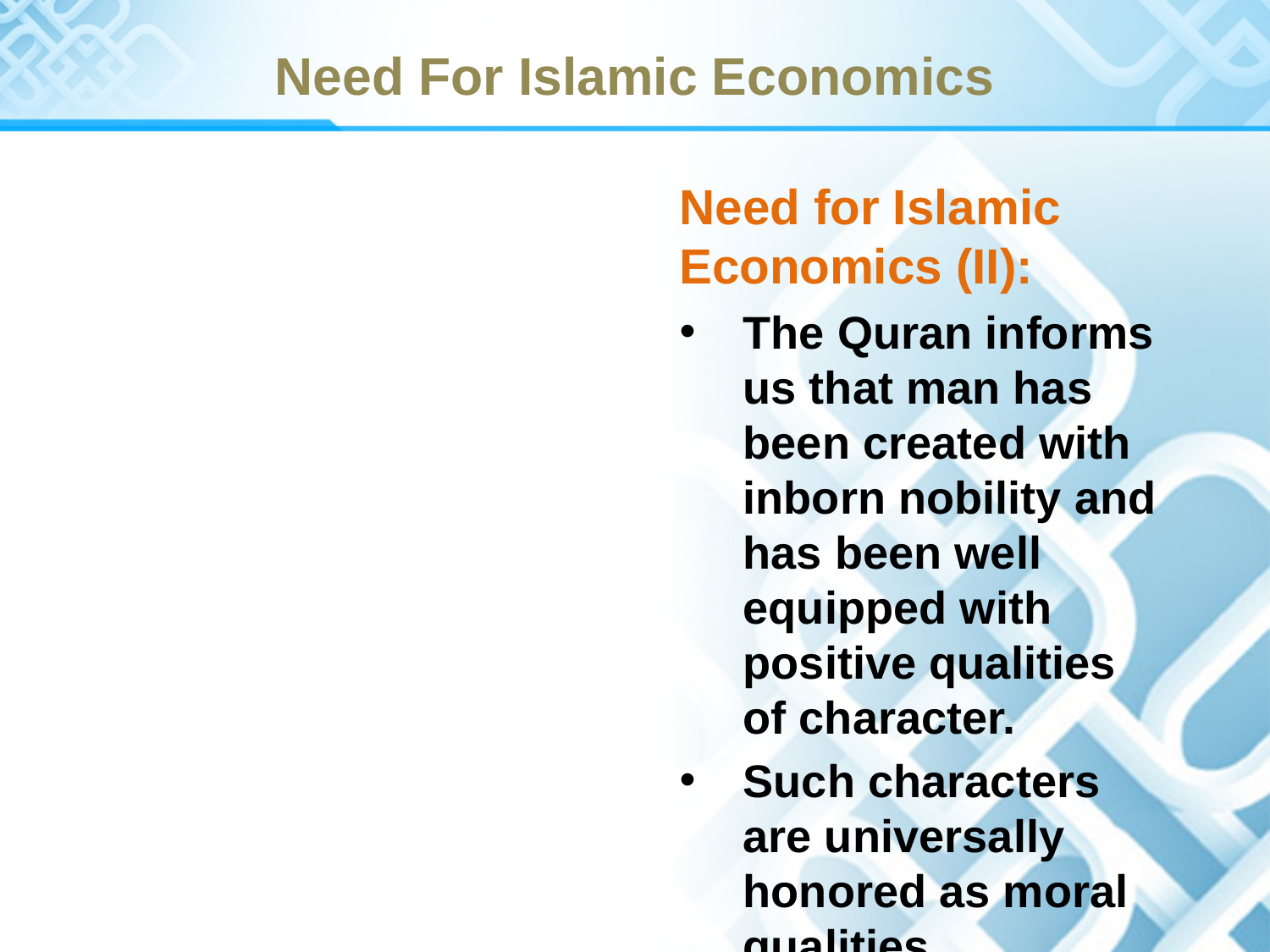

Need For Islamic Economics
Need for Islamic Economics (II):
The Quran informs us that man has been created with inborn nobility and has been well equipped with positive qualities of character.
Such characters are universally honored as moral qualities.